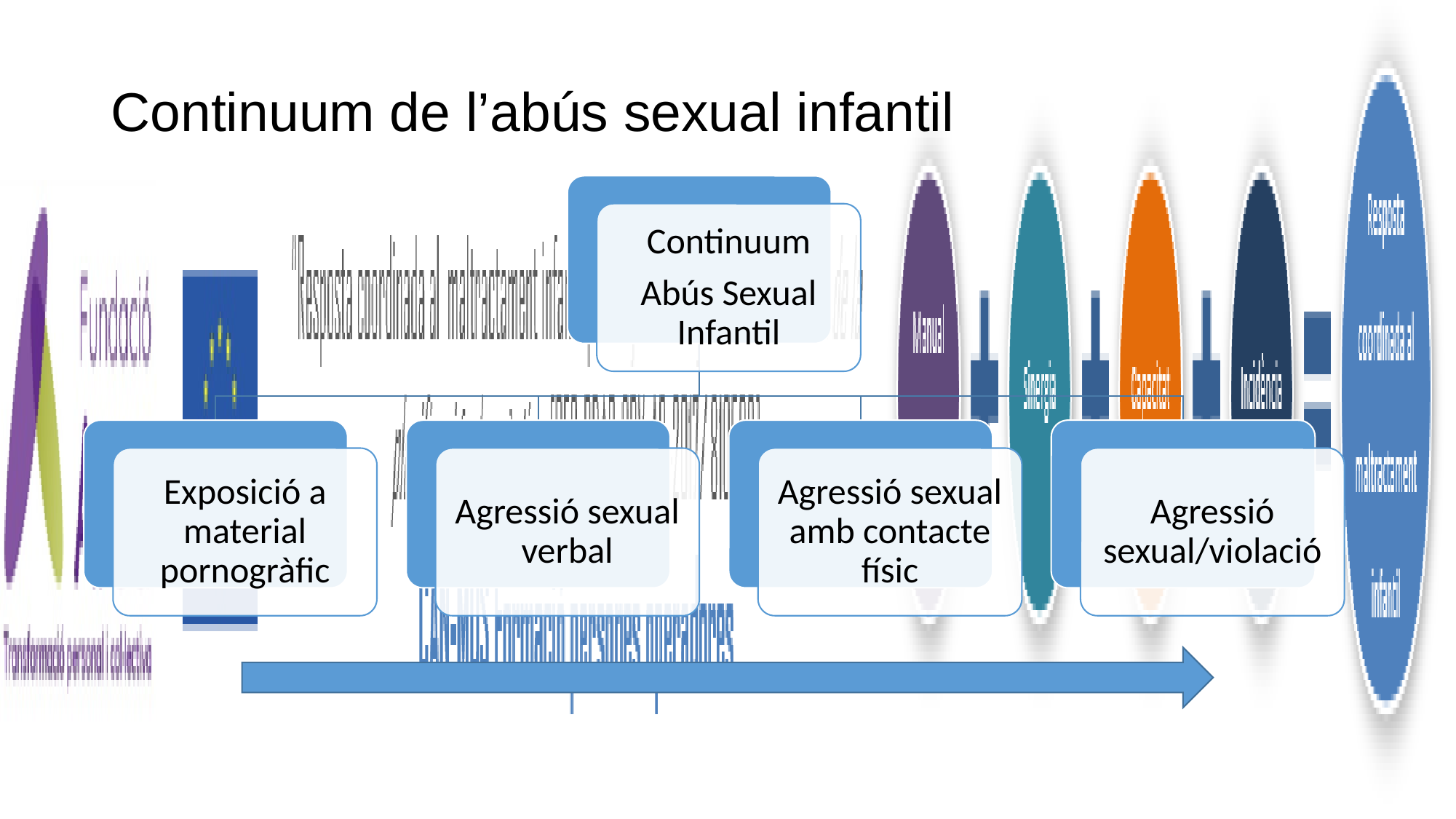

# Continuum de l’abús sexual infantil

Continuum
Abús Sexual Infantil

Exposició a material pornogràfic
Agressió sexual verbal
Agressió sexual amb contacte físic
Agressió sexual/violació